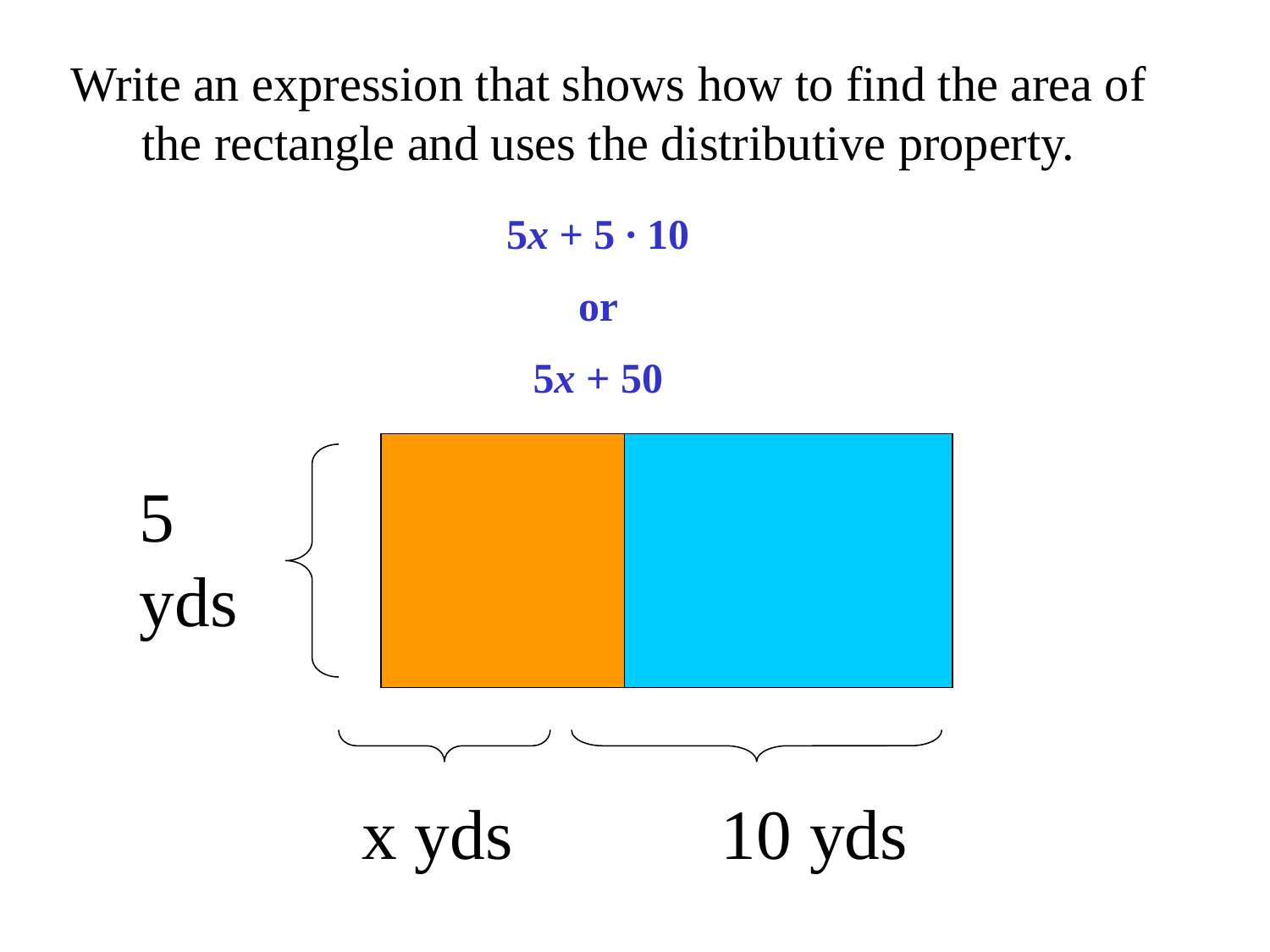

Write an expression that shows how to find the area of the rectangle and uses the distributive property.
5x + 5 ∙ 10
or
5x + 50

5 yds

x yds
   10 yds